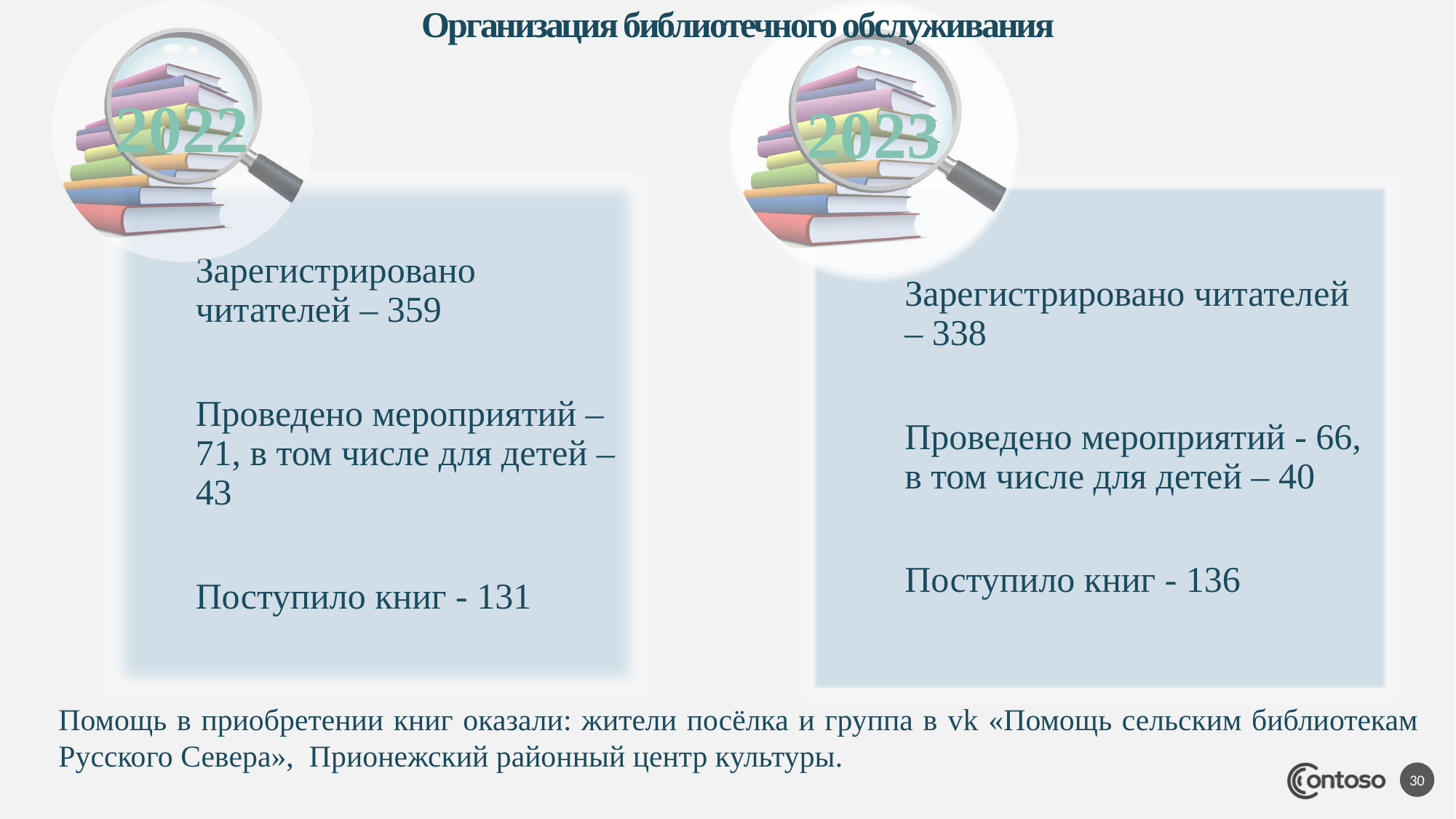

Зарегистрировано читателей – 359

Проведено мероприятий – 71, в том числе для детей – 43

Поступило книг - 131
2022
Зарегистрировано читателей – 338

Проведено мероприятий - 66, в том числе для детей – 40

Поступило книг - 136
2023
# Организация библиотечного обслуживания
Помощь в приобретении книг оказали: жители посёлка и группа в vk «Помощь сельским библиотекам Русского Севера»,  Прионежский районный центр культуры.
30